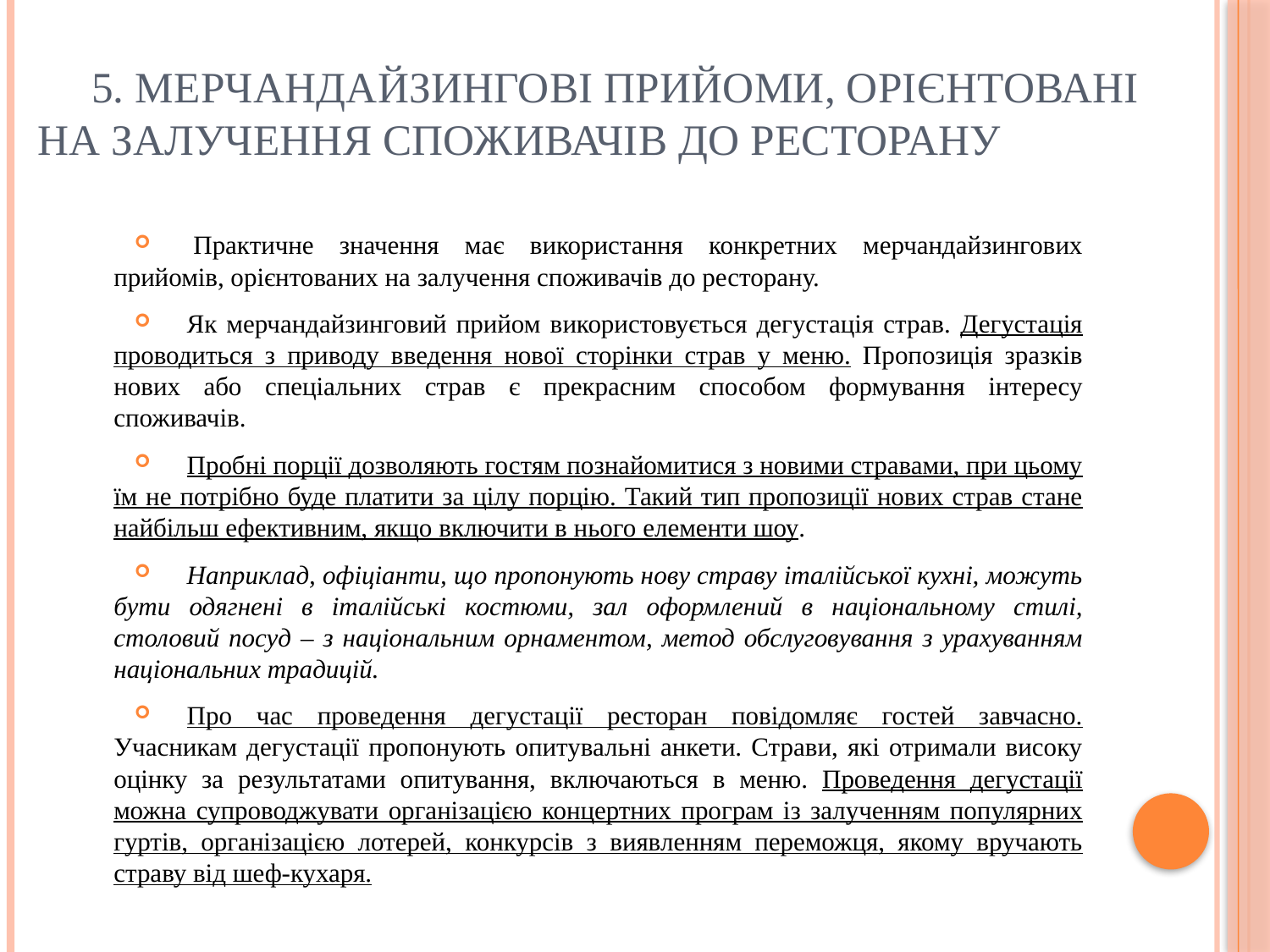

# 5. Мерчандайзингові прийоми, орієнтовані на залучення споживачів до ресторану
 Практичне значення має використання конкретних мерчандайзингових прийомів, орієнтованих на залучення споживачів до ресторану.
Як мерчандайзинговий прийом використовується дегустація страв. Дегустація проводиться з приводу введення нової сторінки страв у меню. Пропозиція зразків нових або спеціальних страв є прекрасним способом формування інтересу споживачів.
Пробні порції дозволяють гостям познайомитися з новими стравами, при цьому їм не потрібно буде платити за цілу порцію. Такий тип пропозиції нових страв стане найбільш ефективним, якщо включити в нього елементи шоу.
Наприклад, офіціанти, що пропонують нову страву італійської кухні, можуть бути одягнені в італійські костюми, зал оформлений в національному стилі, столовий посуд – з національним орнаментом, метод обслуговування з урахуванням національних традицій.
Про час проведення дегустації ресторан повідомляє гостей завчасно. Учасникам дегустації пропонують опитувальні анкети. Страви, які отримали високу оцінку за результатами опитування, включаються в меню. Проведення дегустації можна супроводжувати організацією концертних програм із залученням популярних гуртів, організацією лотерей, конкурсів з виявленням переможця, якому вручають страву від шеф-кухаря.